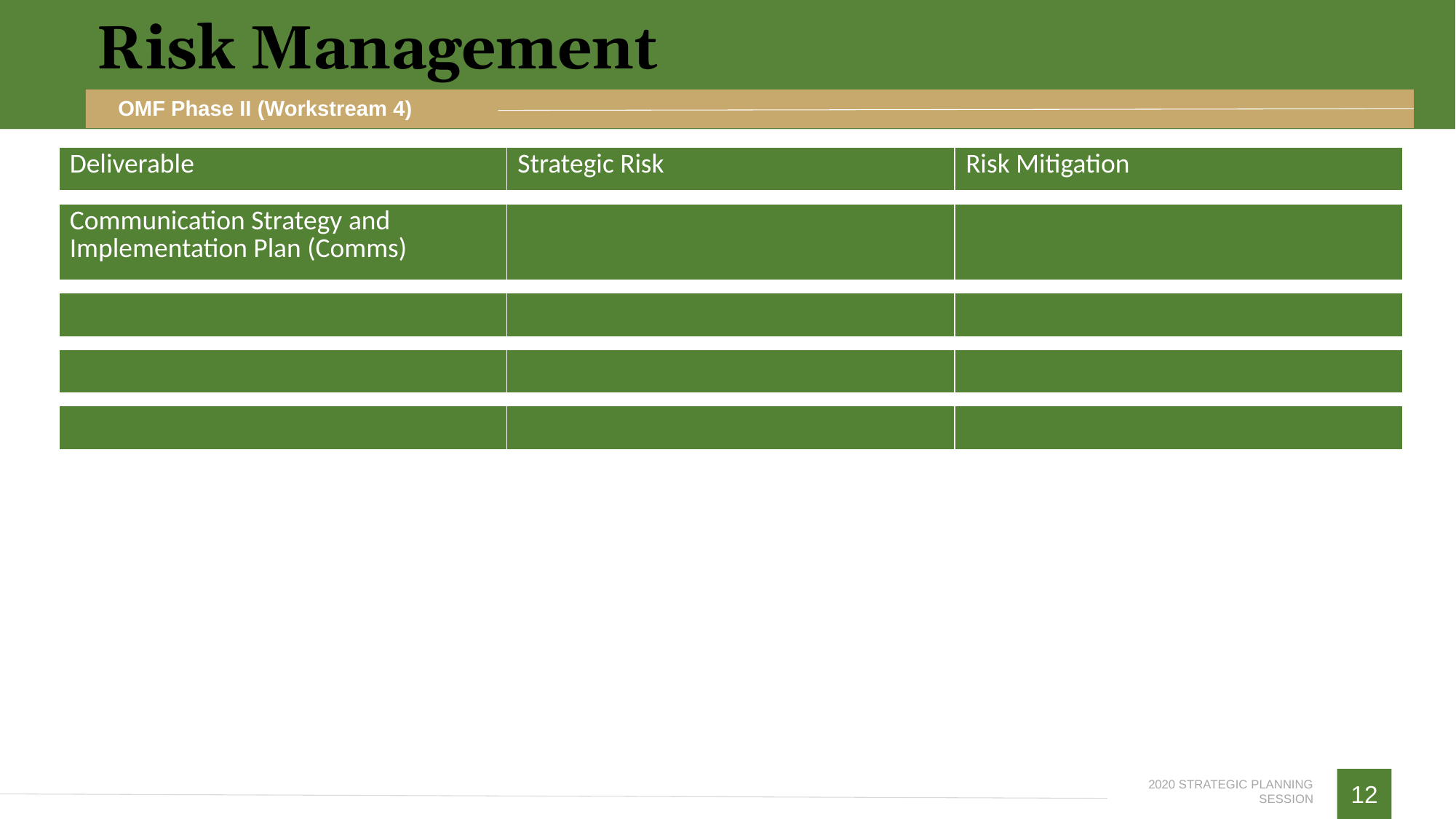

Risk Management

OMF Phase II (Workstream 4)
| Deliverable | Strategic Risk | Risk Mitigation |
| --- | --- | --- |
|  |  |  |
| Communication Strategy and Implementation Plan (Comms) |  |  |
|  |  |  |
|  |  |  |
|  |  |  |
|  |  |  |
|  |  |  |
|  |  |  |